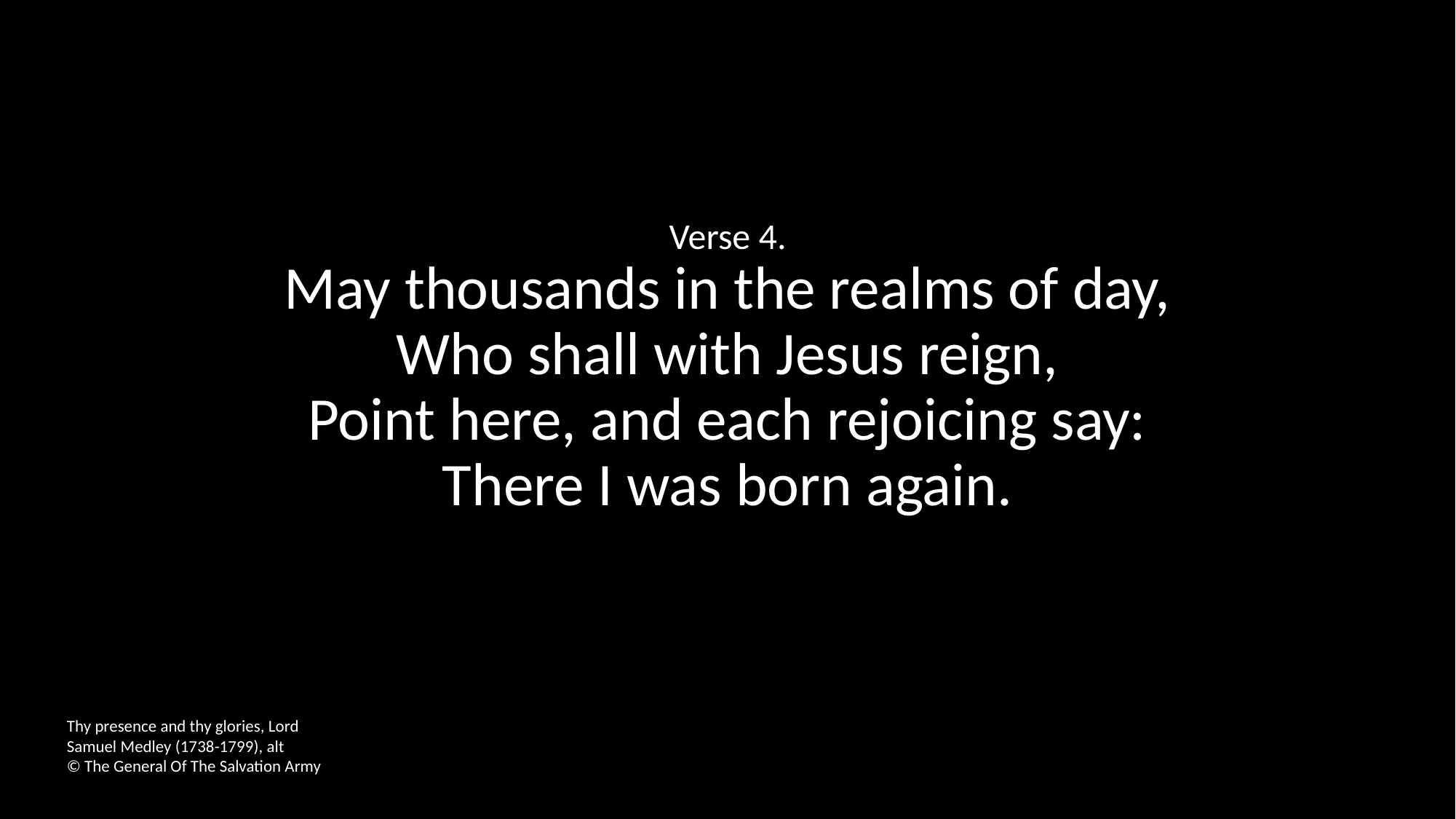

Verse 4.
May thousands in the realms of day,
Who shall with Jesus reign,
Point here, and each rejoicing say:
There I was born again.
Thy presence and thy glories, Lord
Samuel Medley (1738-1799), alt
© The General Of The Salvation Army